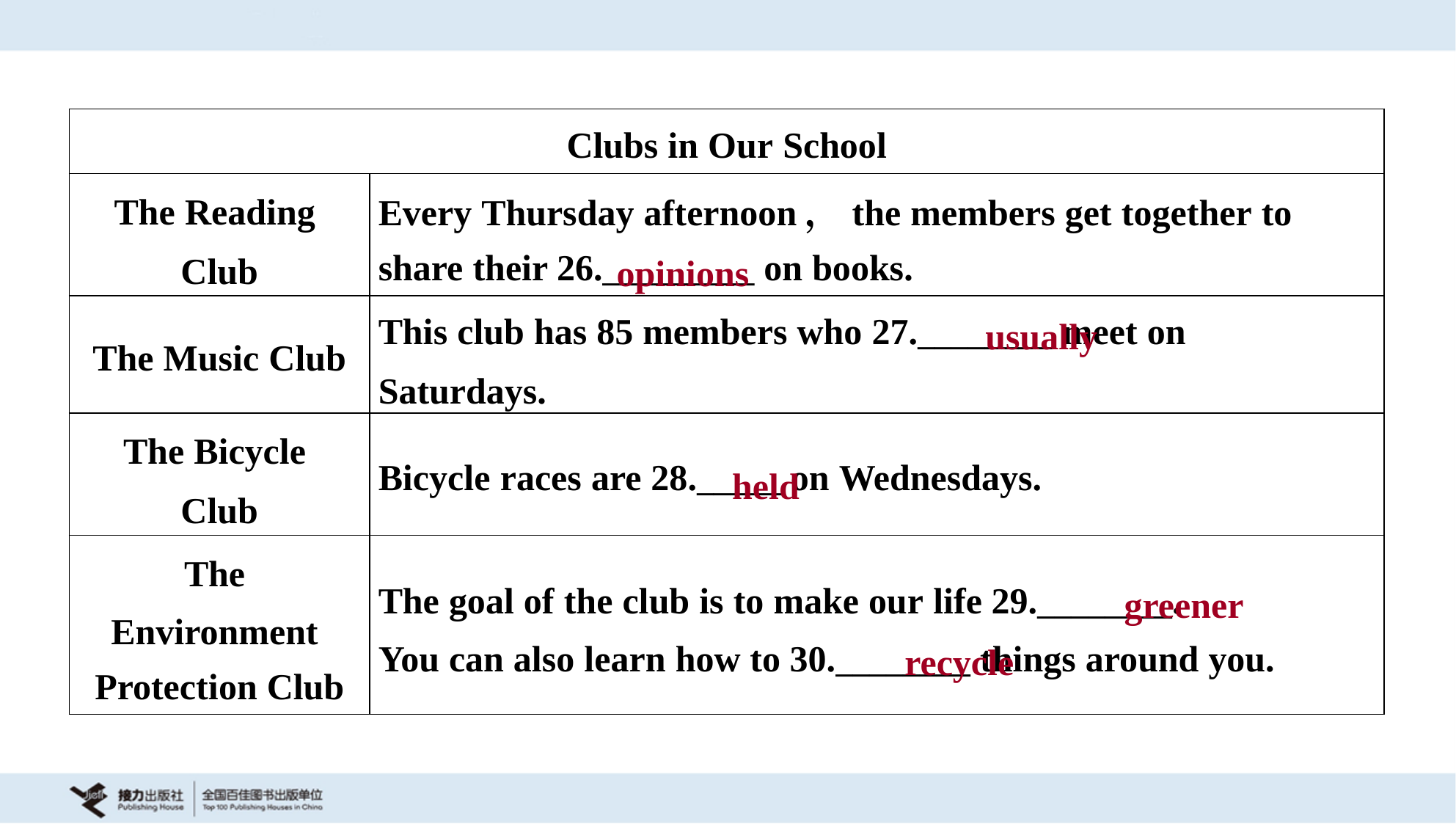

| Clubs in Our School |  |
| --- | --- |
| The Reading Club | Every Thursday afternoon，the members get together to share their 26.\_\_\_\_\_\_\_\_\_ on books. |
| The Music Club | This club has 85 members who 27.\_\_\_\_\_\_\_\_ meet on Saturdays. |
| The Bicycle Club | Bicycle races are 28.\_\_\_\_\_ on Wednesdays. |
| The Environment Protection Club | The goal of the club is to make our life 29.\_\_\_\_\_\_\_\_. You can also learn how to 30.\_\_\_\_\_\_\_\_ things around you. |
opinions
usually
held
greener
recycle